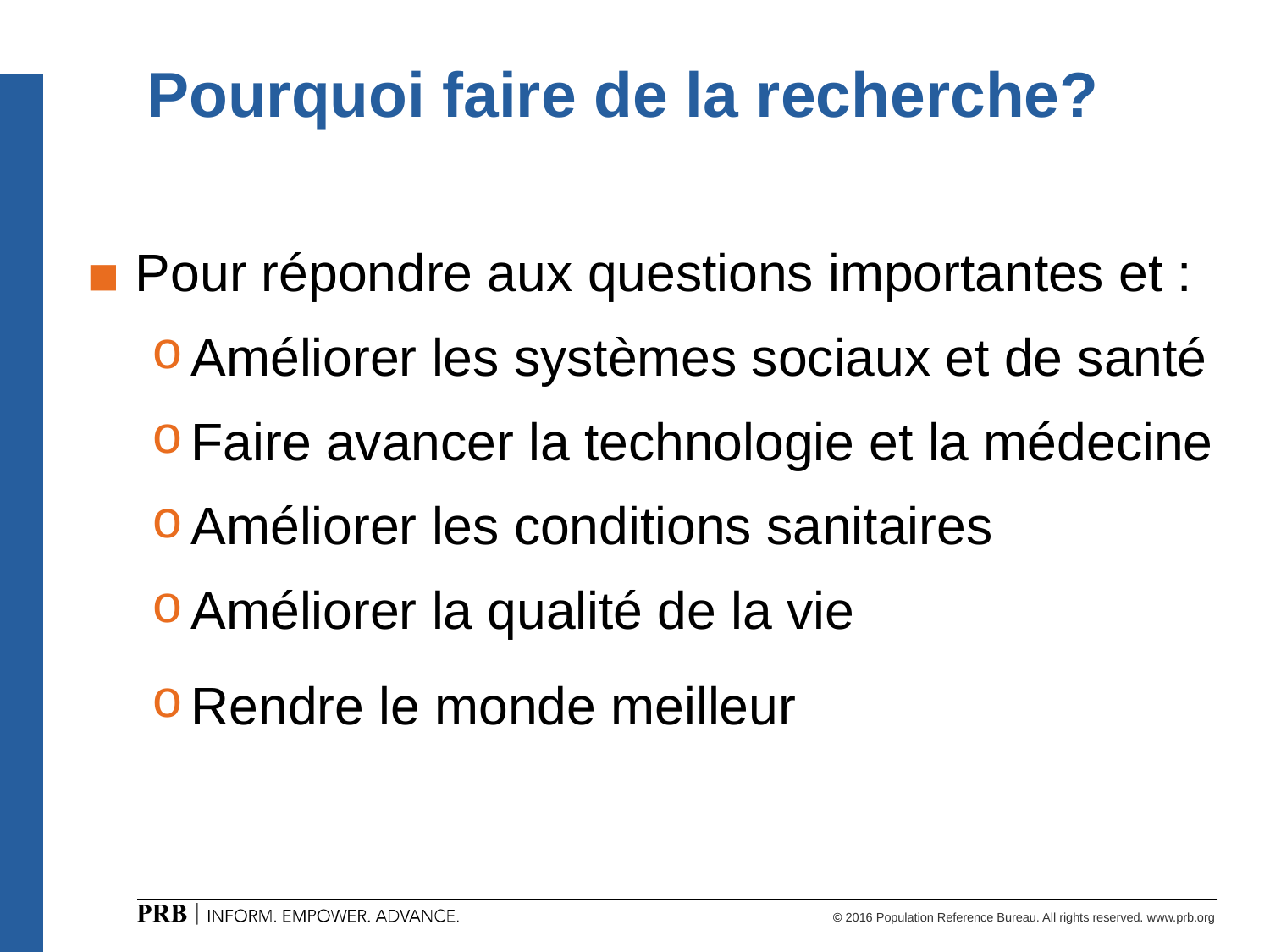

# Pourquoi faire de la recherche?
Pour répondre aux questions importantes et :
Améliorer les systèmes sociaux et de santé
Faire avancer la technologie et la médecine
Améliorer les conditions sanitaires
Améliorer la qualité de la vie
Rendre le monde meilleur